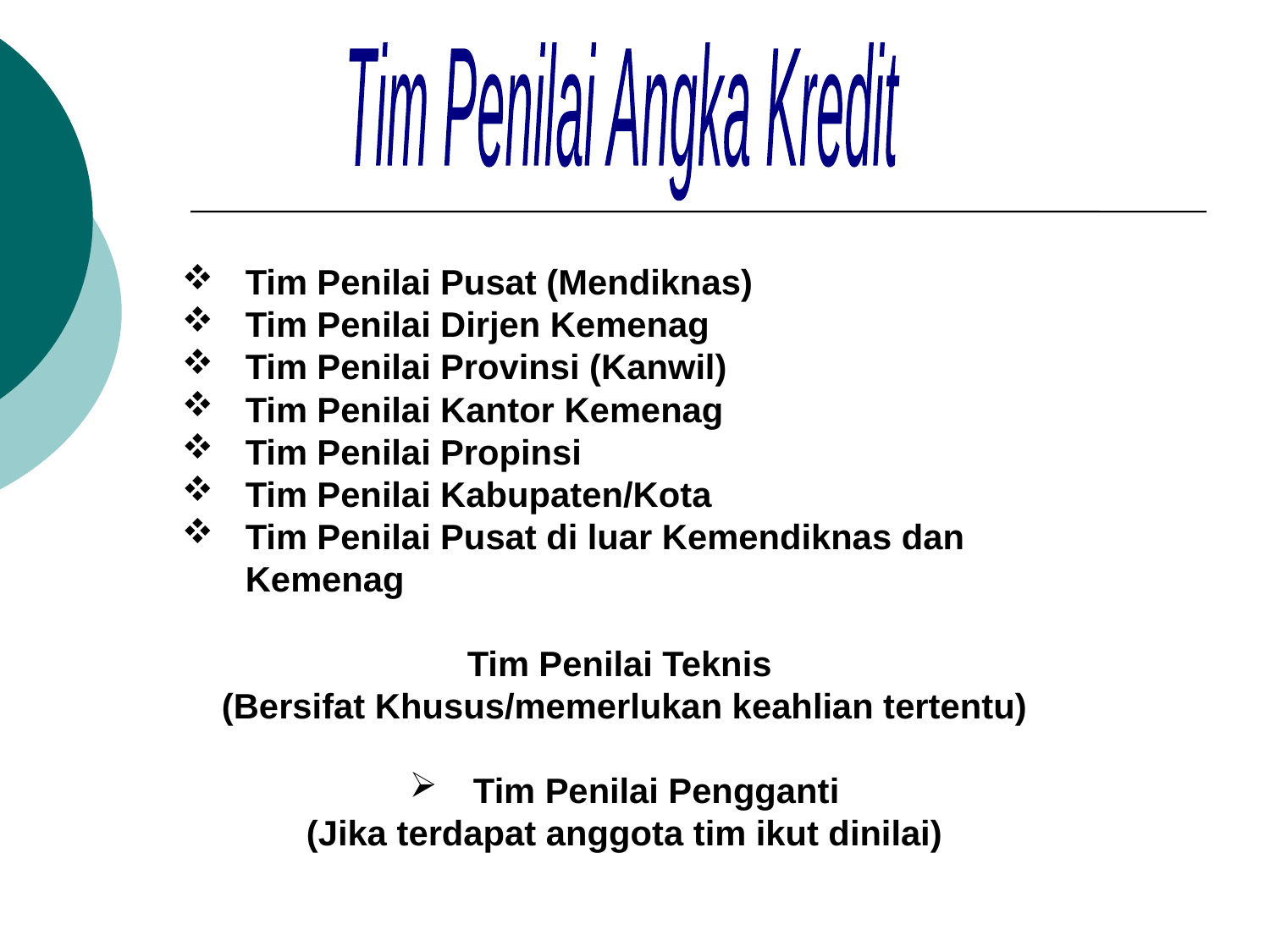

Tim Penilai Angka Kredit
Tim Penilai Pusat (Mendiknas)
Tim Penilai Dirjen Kemenag
Tim Penilai Provinsi (Kanwil)
Tim Penilai Kantor Kemenag
Tim Penilai Propinsi
Tim Penilai Kabupaten/Kota
Tim Penilai Pusat di luar Kemendiknas dan Kemenag

Tim Penilai Teknis
(Bersifat Khusus/memerlukan keahlian tertentu)

Tim Penilai Pengganti
 (Jika terdapat anggota tim ikut dinilai)